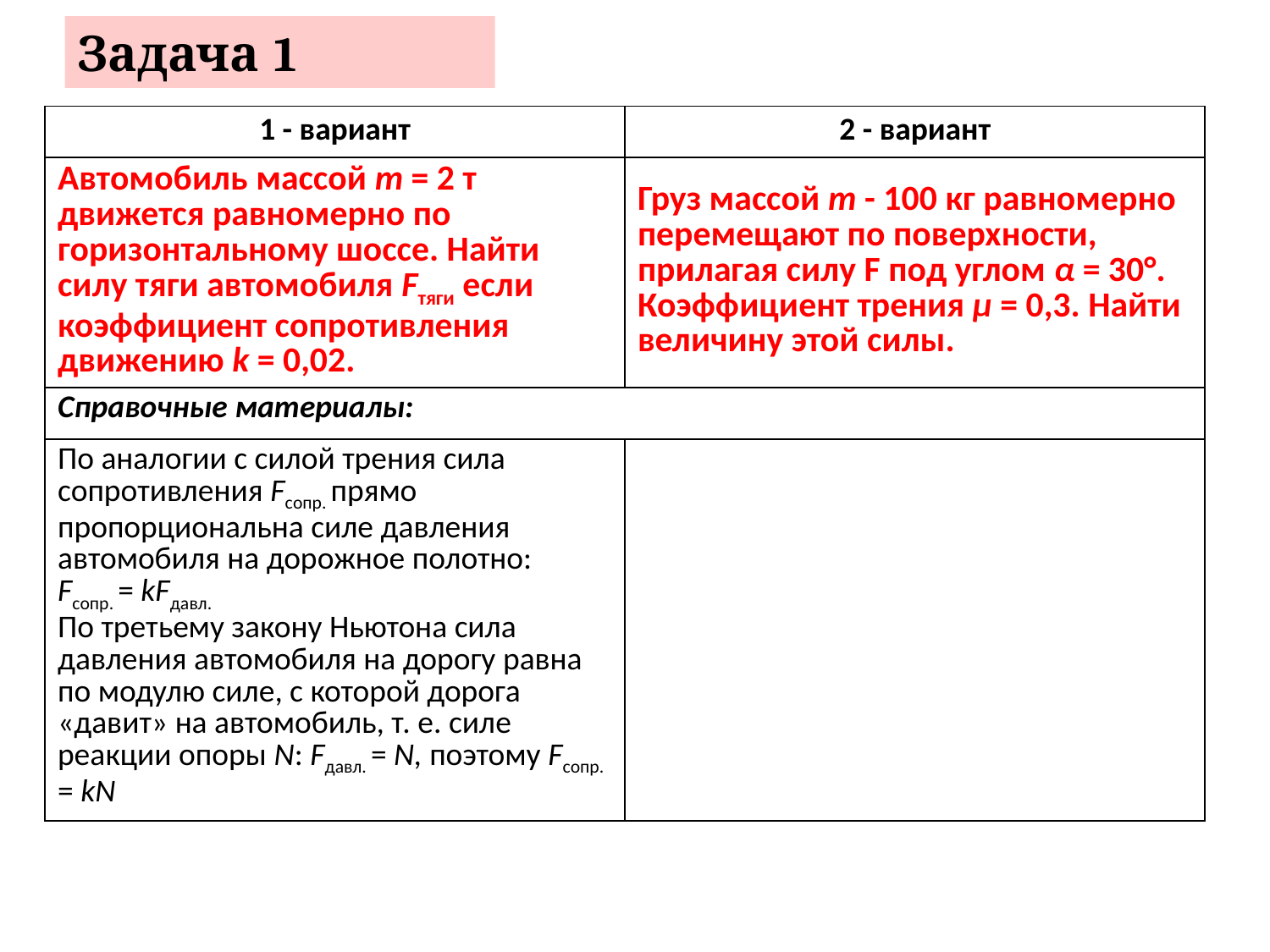

Задача 1
| 1 - вариант | 2 - вариант |
| --- | --- |
| Автомобиль массой m = 2 т движется равномерно по горизонтальному шоссе. Найти силу тяги автомобиля Fтяги если коэффициент сопротивления движению k = 0,02. | Груз массой m - 100 кг равномерно перемещают по поверхности, прилагая силу F под углом α = 30°. Коэффициент трения μ = 0,3. Найти величину этой силы. |
| Справочные материалы: |  |
| По аналогии с силой трения сила сопротивления Fсопр. прямо пропорциональна силе давления автомобиля на дорожное полотно: Fсопр. = kFдавл. По третьему закону Ньютона сила давления автомобиля на дорогу равна по модулю силе, с которой дорога «давит» на автомобиль, т. е. силе реакции опоры N: Fдавл. = N, поэтому Fсопр. = kN |  |